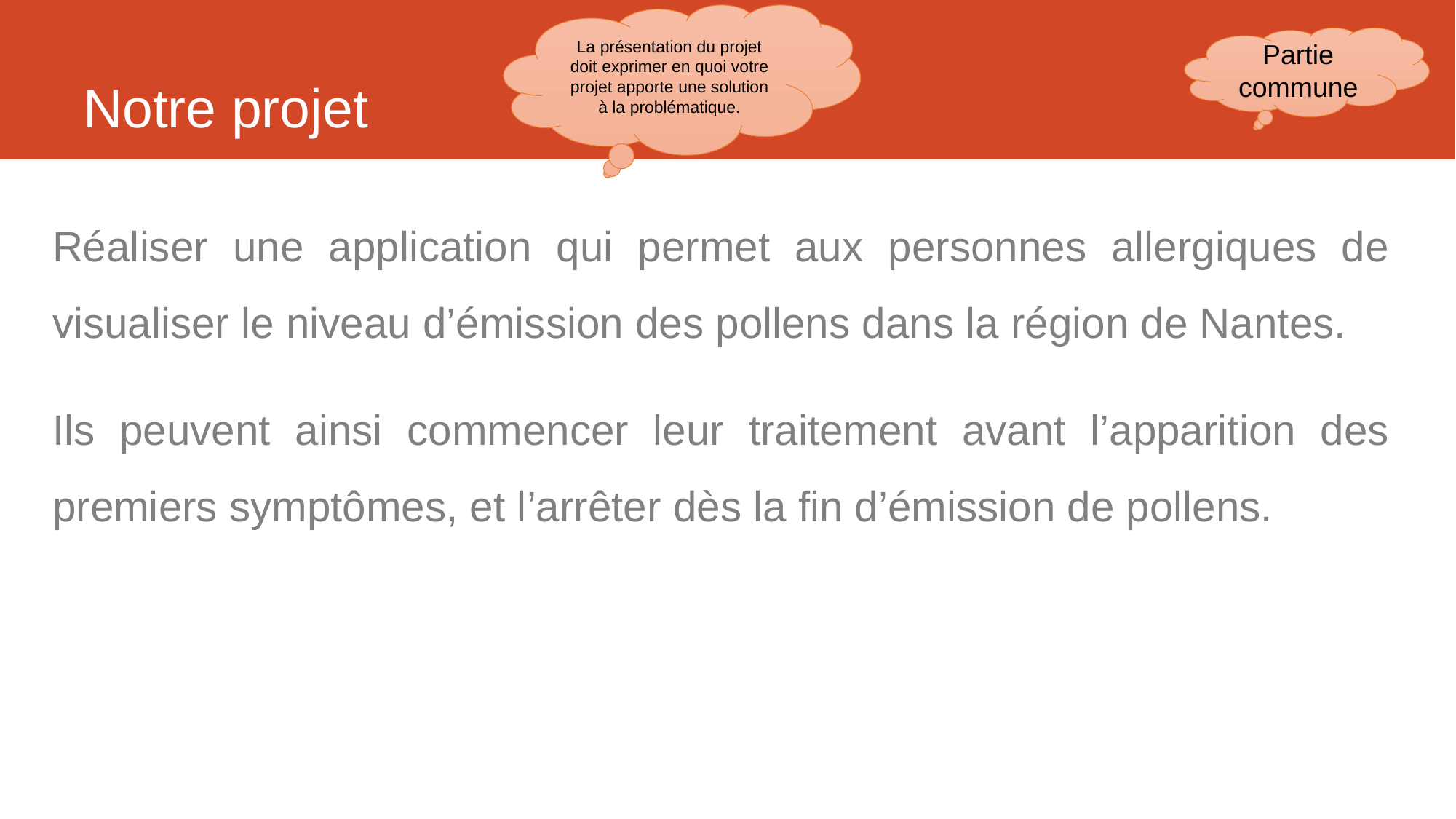

# Notre projet
La présentation du projet doit exprimer en quoi votre projet apporte une solution à la problématique.
Partie commune
Réaliser une application qui permet aux personnes allergiques de visualiser le niveau d’émission des pollens dans la région de Nantes.
Ils peuvent ainsi commencer leur traitement avant l’apparition des premiers symptômes, et l’arrêter dès la fin d’émission de pollens.